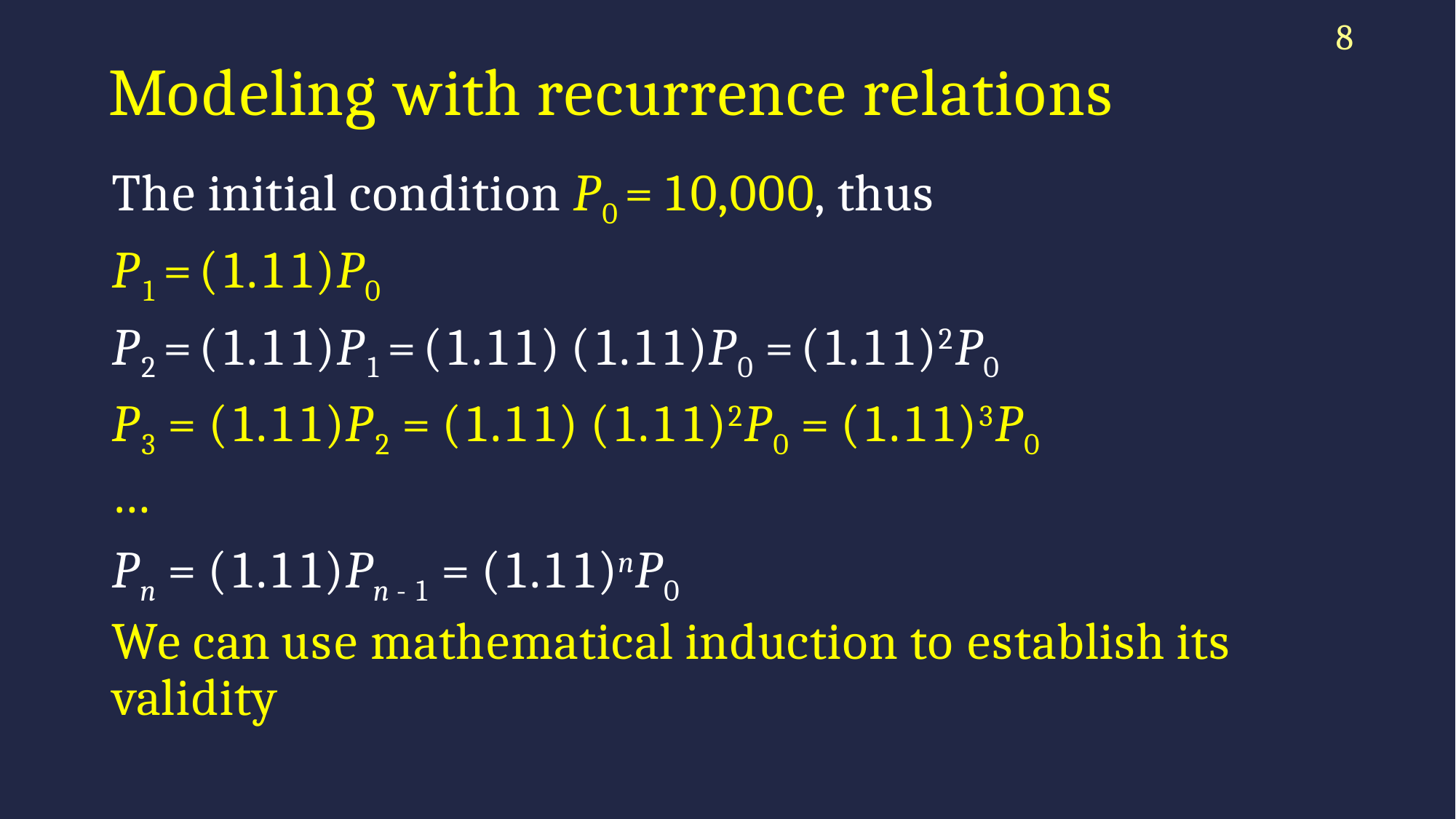

8
# Modeling with recurrence relations
The initial condition P0 = 10,000, thus
P1 = (1.11)P0
P2 = (1.11)P1 = (1.11) (1.11)P0 = (1.11)2P0
P3 = (1.11)P2 = (1.11) (1.11)2P0 = (1.11)3P0
…
Pn = (1.11)Pn - 1 = (1.11)nP0
We can use mathematical induction to establish its validity